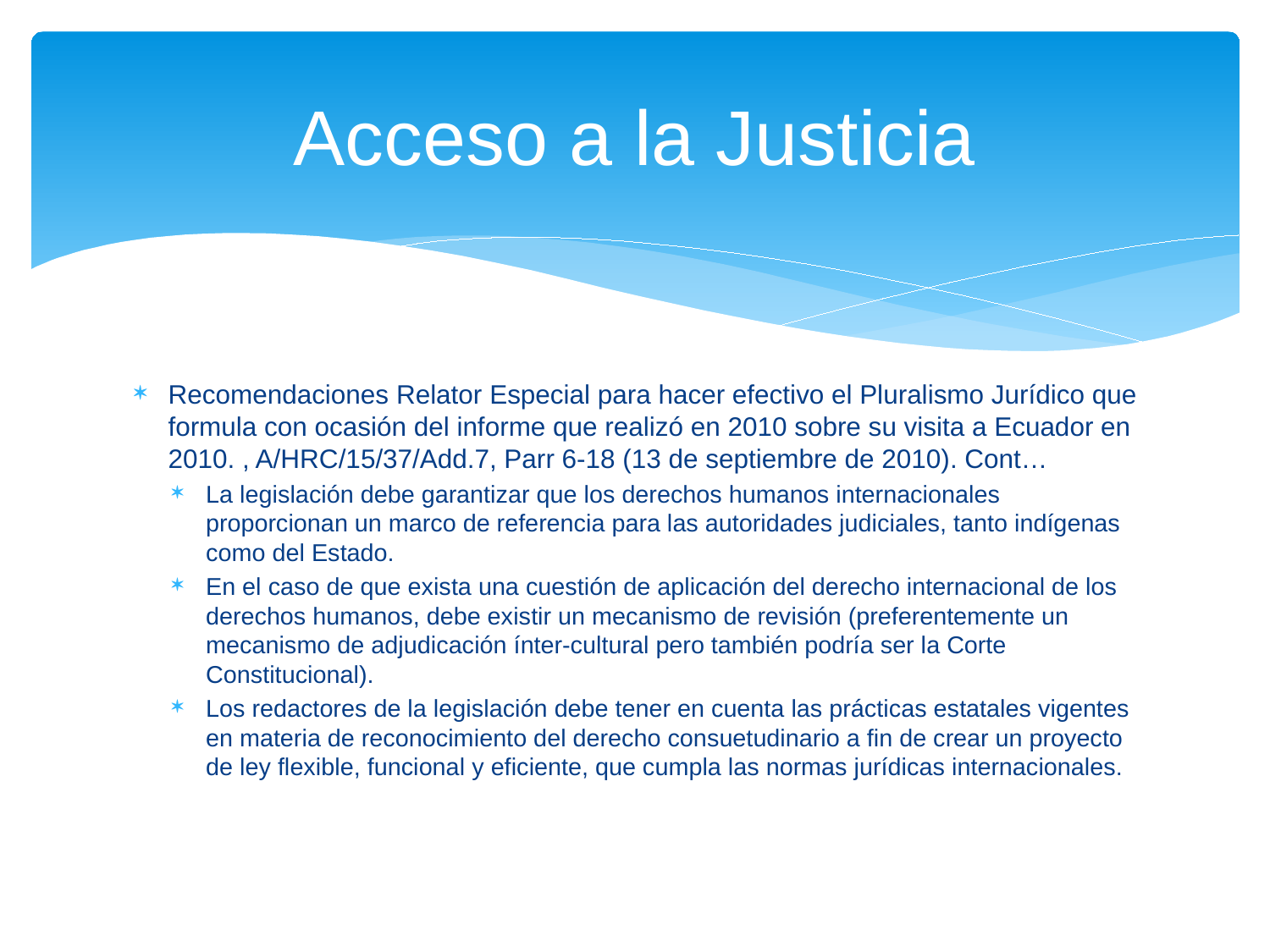

# Acceso a la Justicia
Recomendaciones Relator Especial para hacer efectivo el Pluralismo Jurídico que formula con ocasión del informe que realizó en 2010 sobre su visita a Ecuador en 2010. , A/HRC/15/37/Add.7, Parr 6-18 (13 de septiembre de 2010). Cont…
La legislación debe garantizar que los derechos humanos internacionales proporcionan un marco de referencia para las autoridades judiciales, tanto indígenas como del Estado.
En el caso de que exista una cuestión de aplicación del derecho internacional de los derechos humanos, debe existir un mecanismo de revisión (preferentemente un mecanismo de adjudicación ínter-cultural pero también podría ser la Corte Constitucional).
Los redactores de la legislación debe tener en cuenta las prácticas estatales vigentes en materia de reconocimiento del derecho consuetudinario a fin de crear un proyecto de ley flexible, funcional y eficiente, que cumpla las normas jurídicas internacionales.